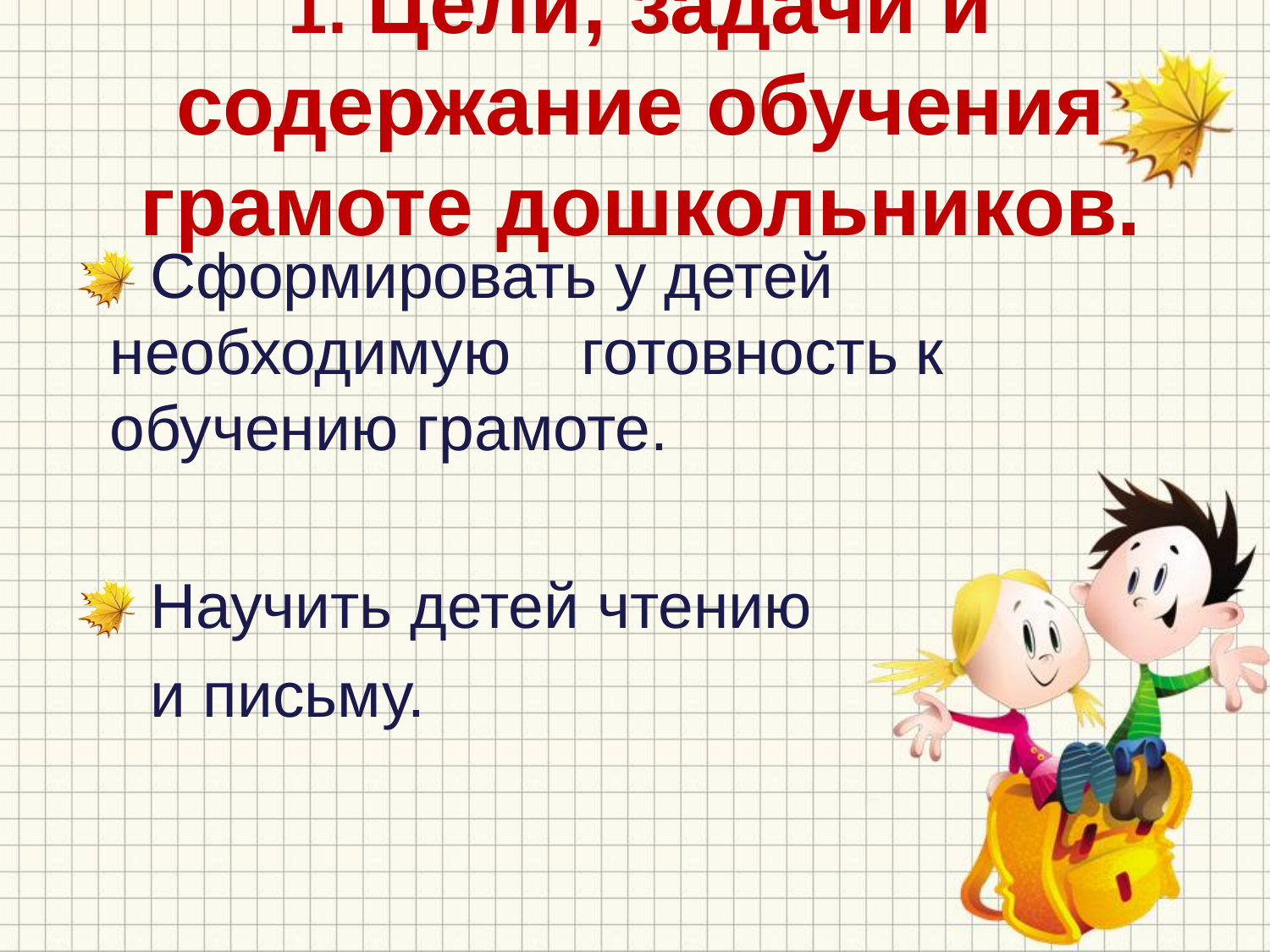

# 1. Цели, задачи и содержание обучения грамоте дошкольников.
Сформировать у детей необходимую    готовность к обучению грамоте.

Научить детей чтению
     и письму.